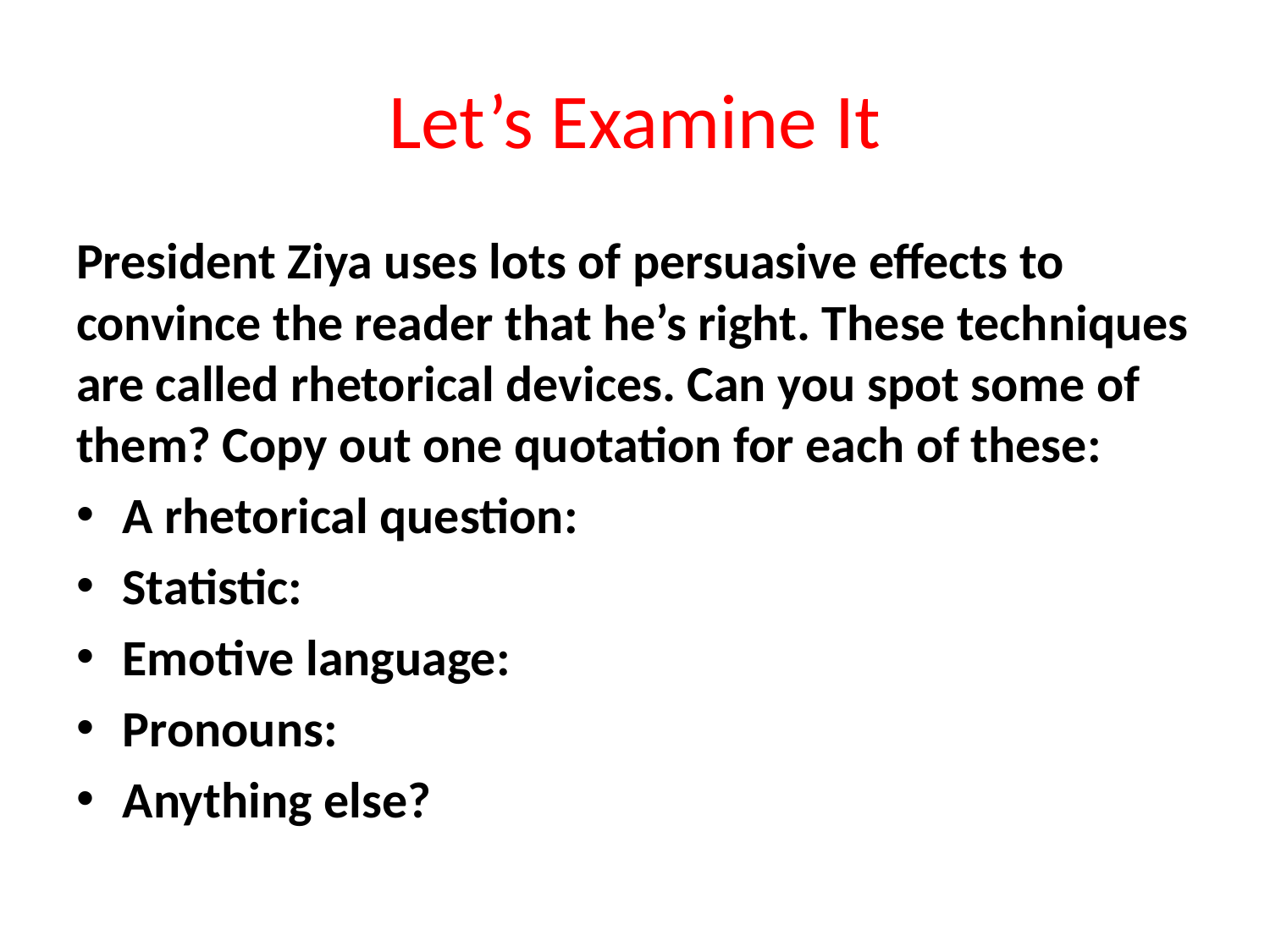

# Let’s Examine It
President Ziya uses lots of persuasive effects to convince the reader that he’s right. These techniques are called rhetorical devices. Can you spot some of them? Copy out one quotation for each of these:
A rhetorical question:
Statistic:
Emotive language:
Pronouns:
Anything else?